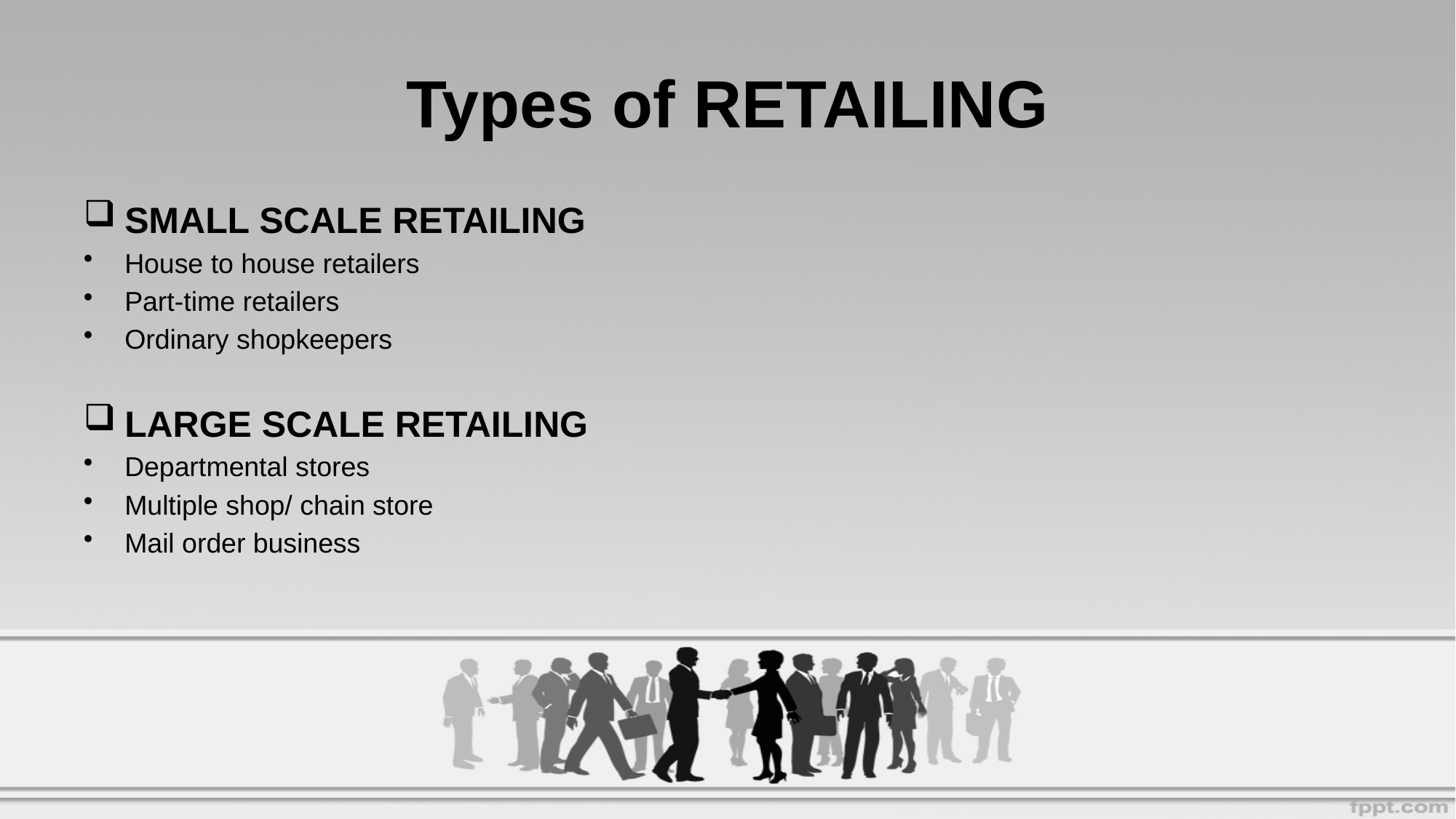

# Types of RETAILING
SMALL SCALE RETAILING
House to house retailers
Part-time retailers
Ordinary shopkeepers

LARGE SCALE RETAILING
Departmental stores
Multiple shop/ chain store
Mail order business